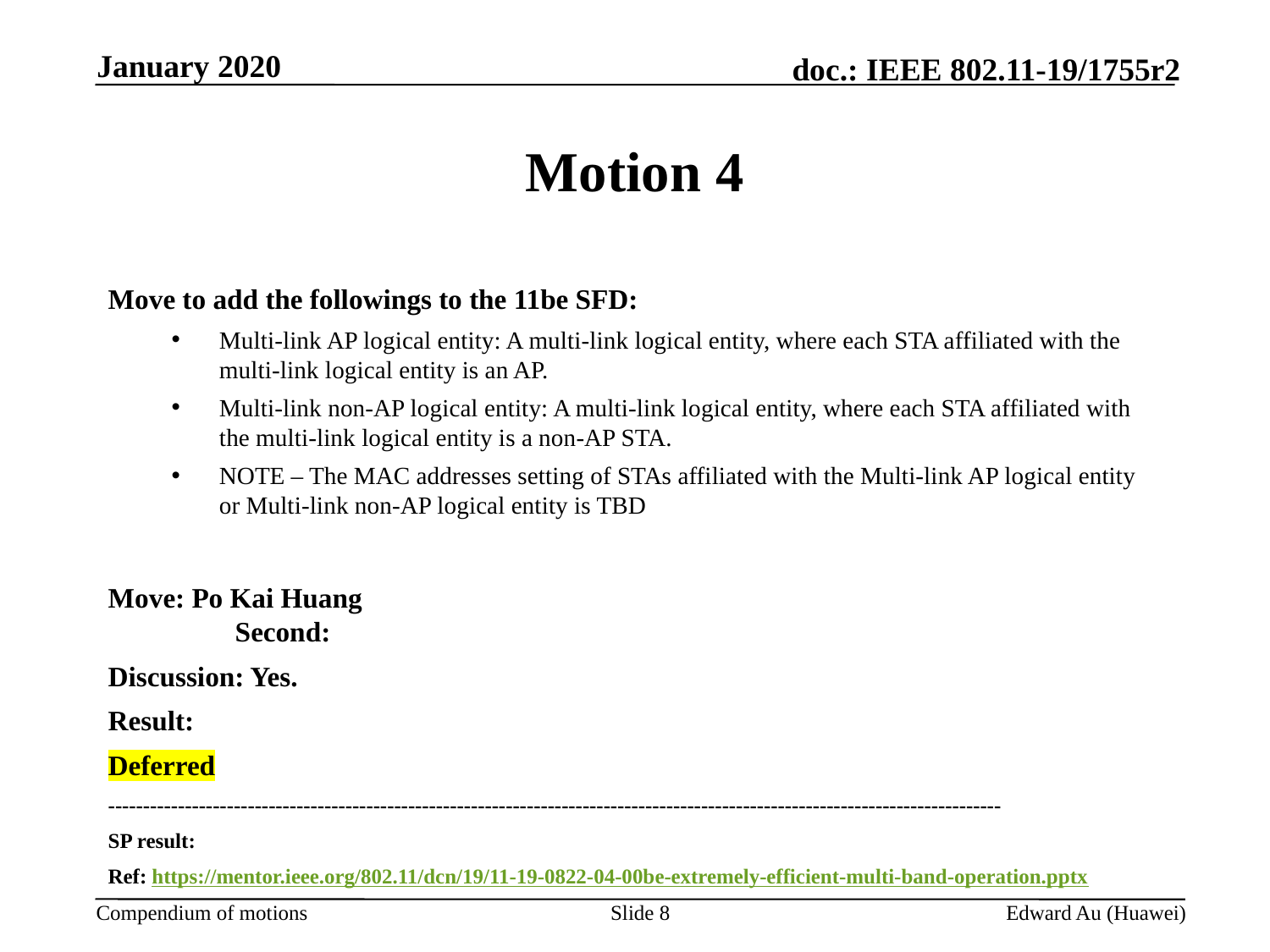

January 2020
# Motion 4
Move to add the followings to the 11be SFD:
Multi-link AP logical entity: A multi-link logical entity, where each STA affiliated with the multi-link logical entity is an AP.
Multi-link non-AP logical entity: A multi-link logical entity, where each STA affiliated with the multi-link logical entity is a non-AP STA.
NOTE – The MAC addresses setting of STAs affiliated with the Multi-link AP logical entity or Multi-link non-AP logical entity is TBD

Move: Po Kai Huang							Second:
Discussion: Yes.
Result:
Deferred
--------------------------------------------------------------------------------------------------------------------------------
SP result:
Ref: https://mentor.ieee.org/802.11/dcn/19/11-19-0822-04-00be-extremely-efficient-multi-band-operation.pptx

Slide 8
Edward Au (Huawei)